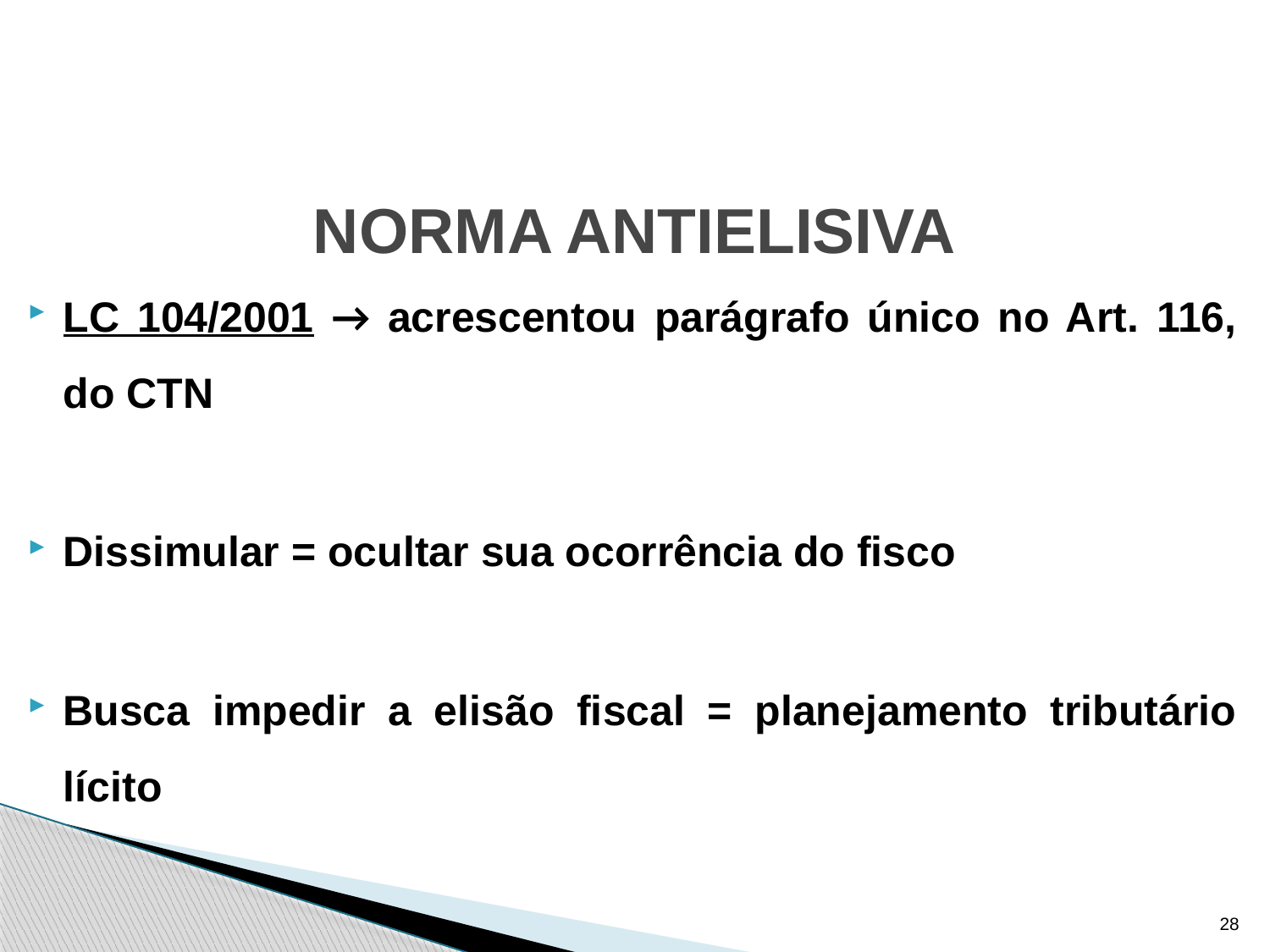

# NORMA ANTIELISIVA
LC 104/2001 → acrescentou parágrafo único no Art. 116, do CTN

Dissimular = ocultar sua ocorrência do fisco

Busca impedir a elisão fiscal = planejamento tributário lícito

28